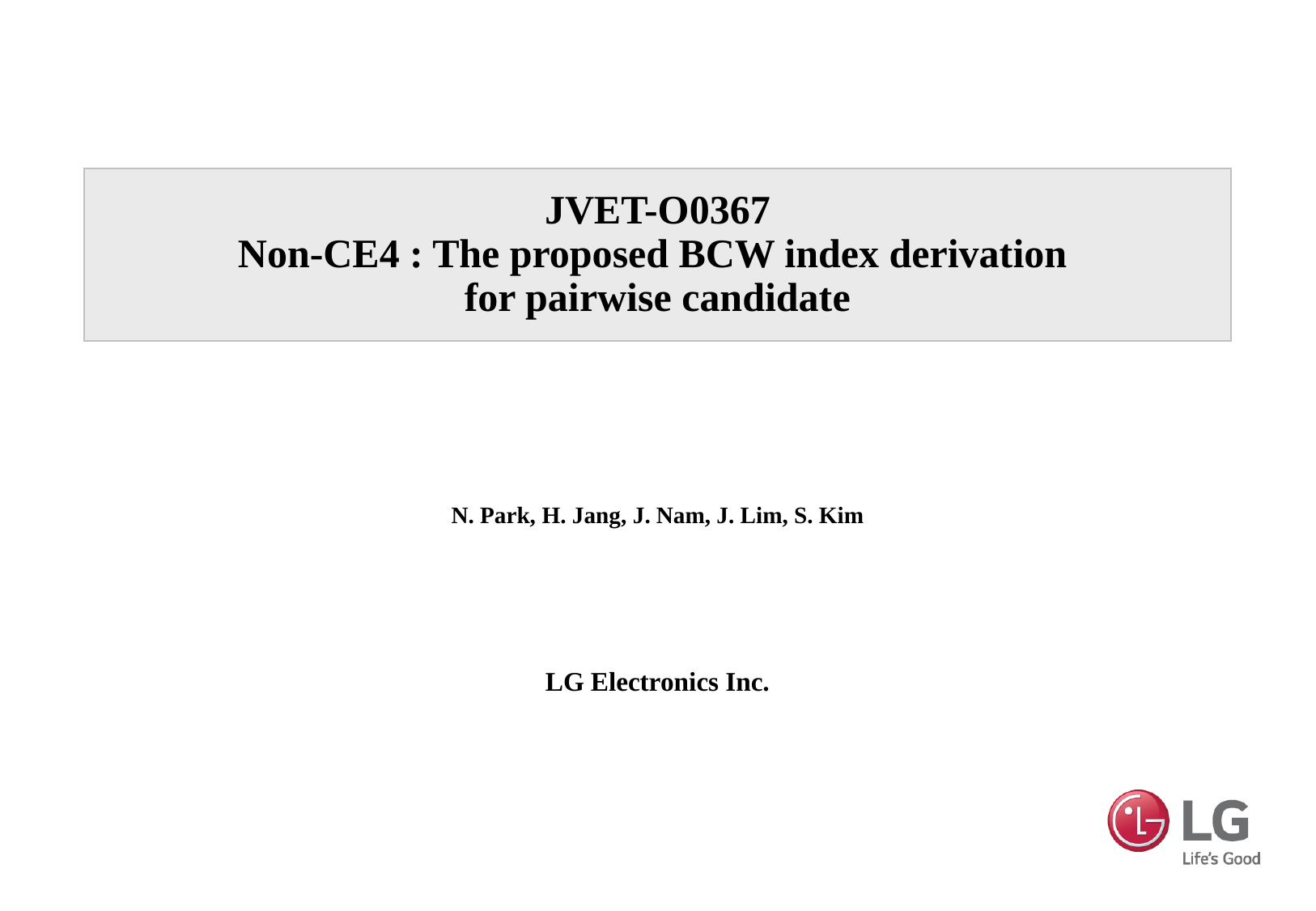

# JVET-O0367 Non-CE4 : The proposed BCW index derivation for pairwise candidate
N. Park, H. Jang, J. Nam, J. Lim, S. Kim